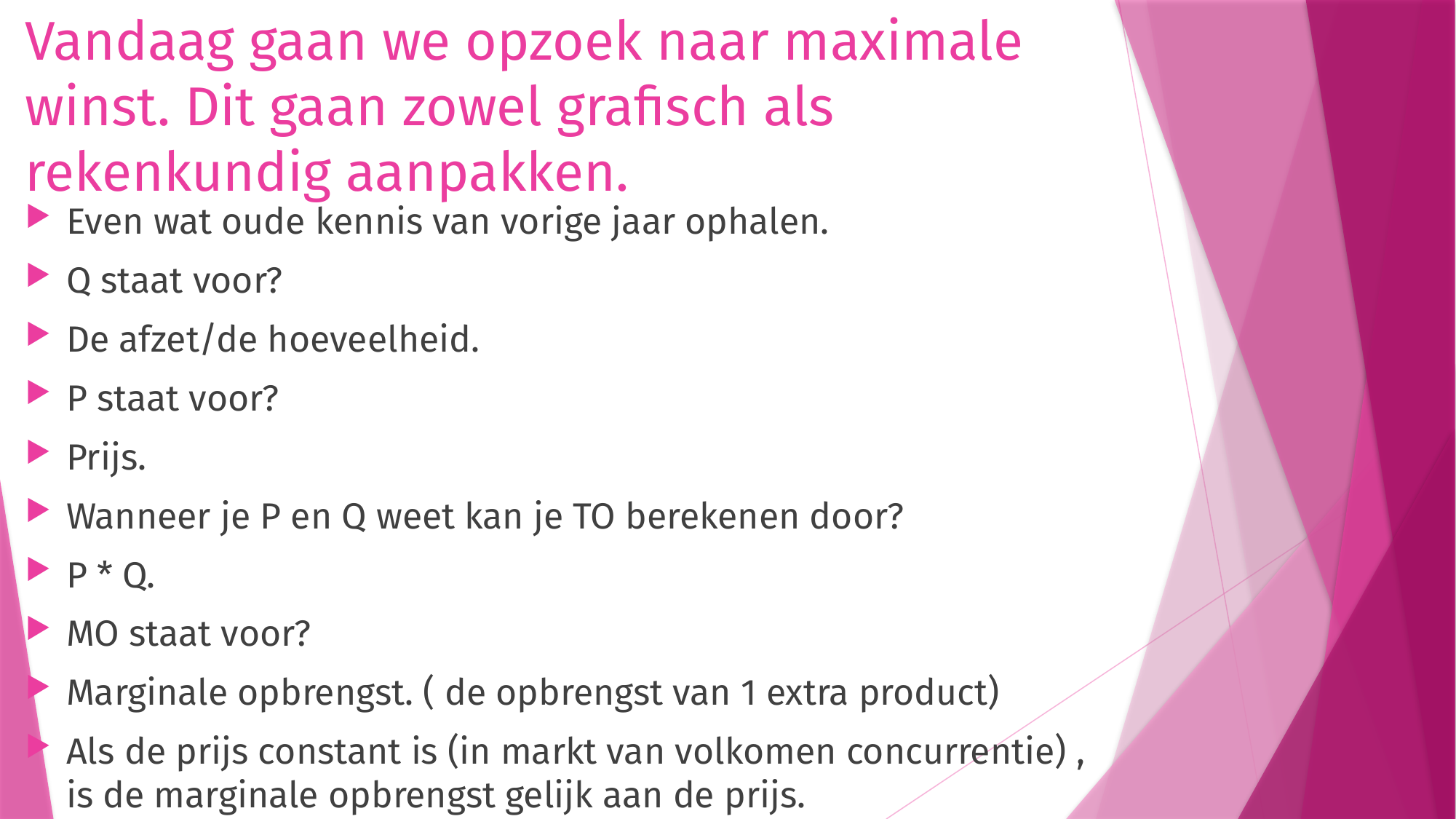

# Vandaag gaan we opzoek naar maximale winst. Dit gaan zowel grafisch als rekenkundig aanpakken.
Even wat oude kennis van vorige jaar ophalen.
Q staat voor?
De afzet/de hoeveelheid.
P staat voor?
Prijs.
Wanneer je P en Q weet kan je TO berekenen door?
P * Q.
MO staat voor?
Marginale opbrengst. ( de opbrengst van 1 extra product)
Als de prijs constant is (in markt van volkomen concurrentie) , is de marginale opbrengst gelijk aan de prijs.